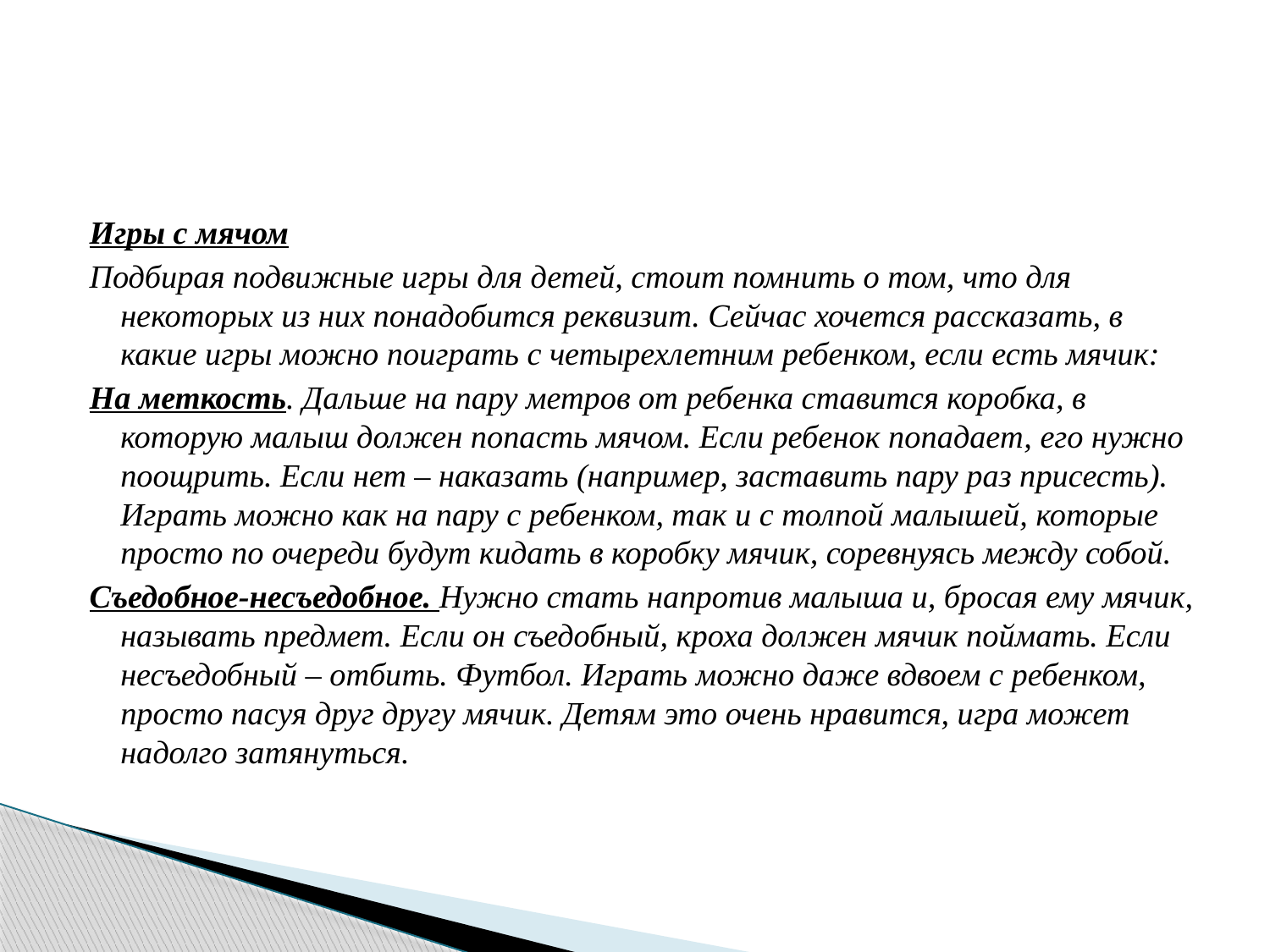

#
Игры с мячом
Подбирая подвижные игры для детей, стоит помнить о том, что для некоторых из них понадобится реквизит. Сейчас хочется рассказать, в какие игры можно поиграть с четырехлетним ребенком, если есть мячик:
На меткость. Дальше на пару метров от ребенка ставится коробка, в которую малыш должен попасть мячом. Если ребенок попадает, его нужно поощрить. Если нет – наказать (например, заставить пару раз присесть). Играть можно как на пару с ребенком, так и с толпой малышей, которые просто по очереди будут кидать в коробку мячик, соревнуясь между собой.
Съедобное-несъедобное. Нужно стать напротив малыша и, бросая ему мячик, называть предмет. Если он съедобный, кроха должен мячик поймать. Если несъедобный – отбить. Футбол. Играть можно даже вдвоем с ребенком, просто пасуя друг другу мячик. Детям это очень нравится, игра может надолго затянуться.